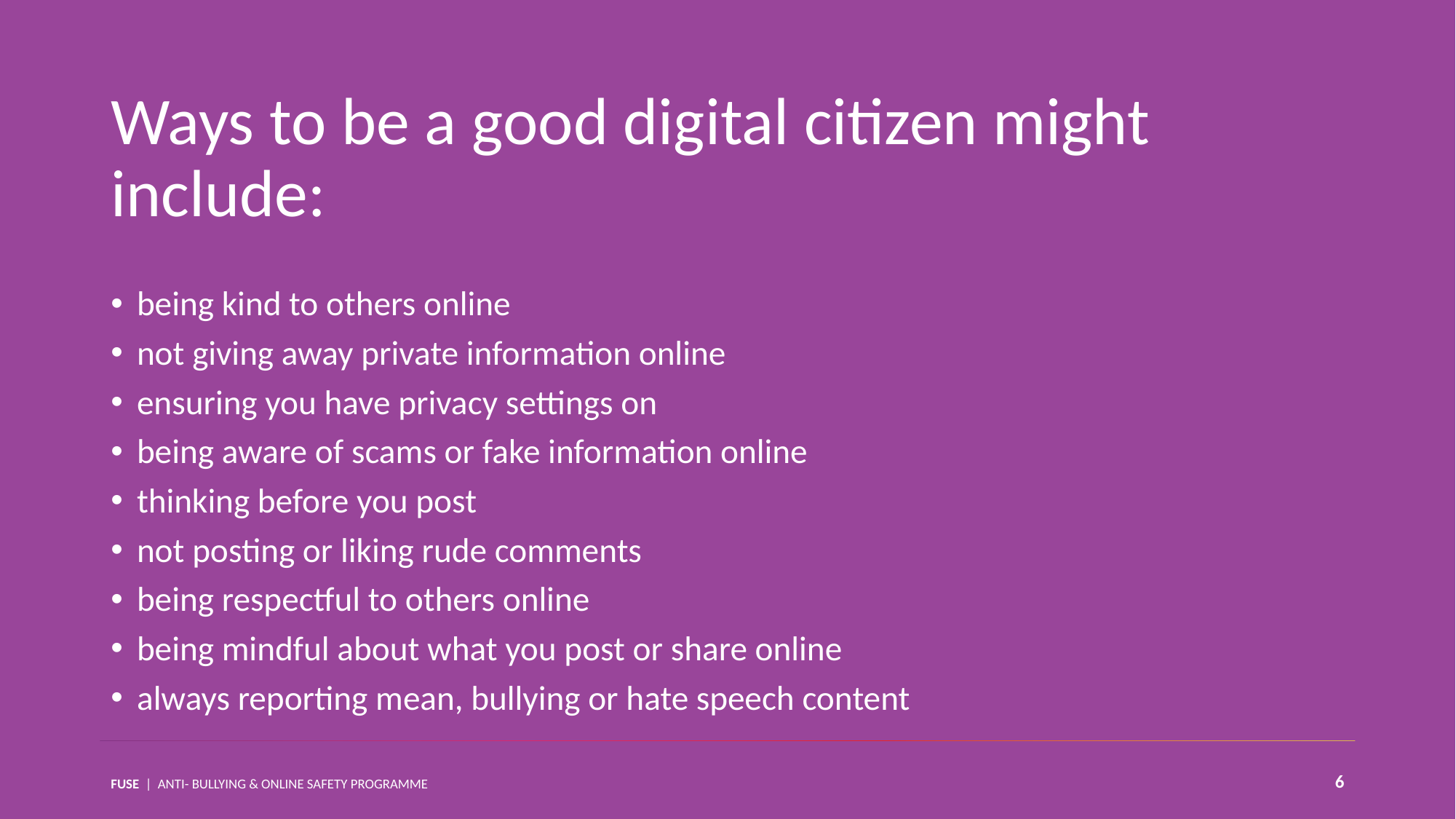

Ways to be a good digital citizen might include:
being kind to others online
not giving away private information online
ensuring you have privacy settings on
being aware of scams or fake information online
thinking before you post
not posting or liking rude comments
being respectful to others online
being mindful about what you post or share online
always reporting mean, bullying or hate speech content

6